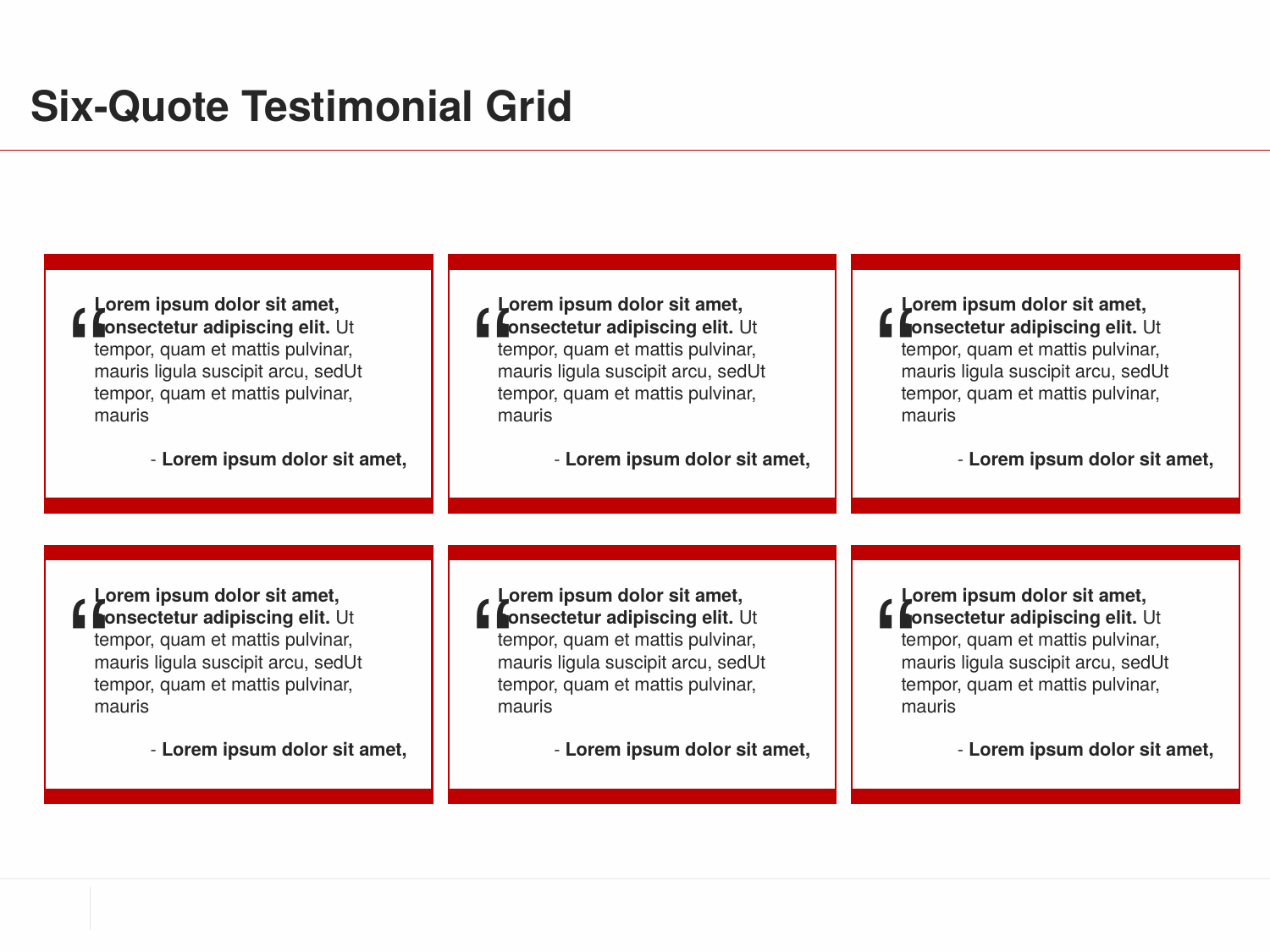

# Six-Quote Testimonial Grid

Lorem ipsum dolor sit amet, consectetur adipiscing elit. Ut tempor, quam et mattis pulvinar, mauris ligula suscipit arcu, sedUt tempor, quam et mattis pulvinar, mauris
- Lorem ipsum dolor sit amet,
Lorem ipsum dolor sit amet, consectetur adipiscing elit. Ut tempor, quam et mattis pulvinar, mauris ligula suscipit arcu, sedUt tempor, quam et mattis pulvinar, mauris
- Lorem ipsum dolor sit amet,
Lorem ipsum dolor sit amet, consectetur adipiscing elit. Ut tempor, quam et mattis pulvinar, mauris ligula suscipit arcu, sedUt tempor, quam et mattis pulvinar, mauris
- Lorem ipsum dolor sit amet,
“
“
“

Lorem ipsum dolor sit amet, consectetur adipiscing elit. Ut tempor, quam et mattis pulvinar, mauris ligula suscipit arcu, sedUt tempor, quam et mattis pulvinar, mauris
- Lorem ipsum dolor sit amet,
Lorem ipsum dolor sit amet, consectetur adipiscing elit. Ut tempor, quam et mattis pulvinar, mauris ligula suscipit arcu, sedUt tempor, quam et mattis pulvinar, mauris
- Lorem ipsum dolor sit amet,
Lorem ipsum dolor sit amet, consectetur adipiscing elit. Ut tempor, quam et mattis pulvinar, mauris ligula suscipit arcu, sedUt tempor, quam et mattis pulvinar, mauris
- Lorem ipsum dolor sit amet,
“
“
“